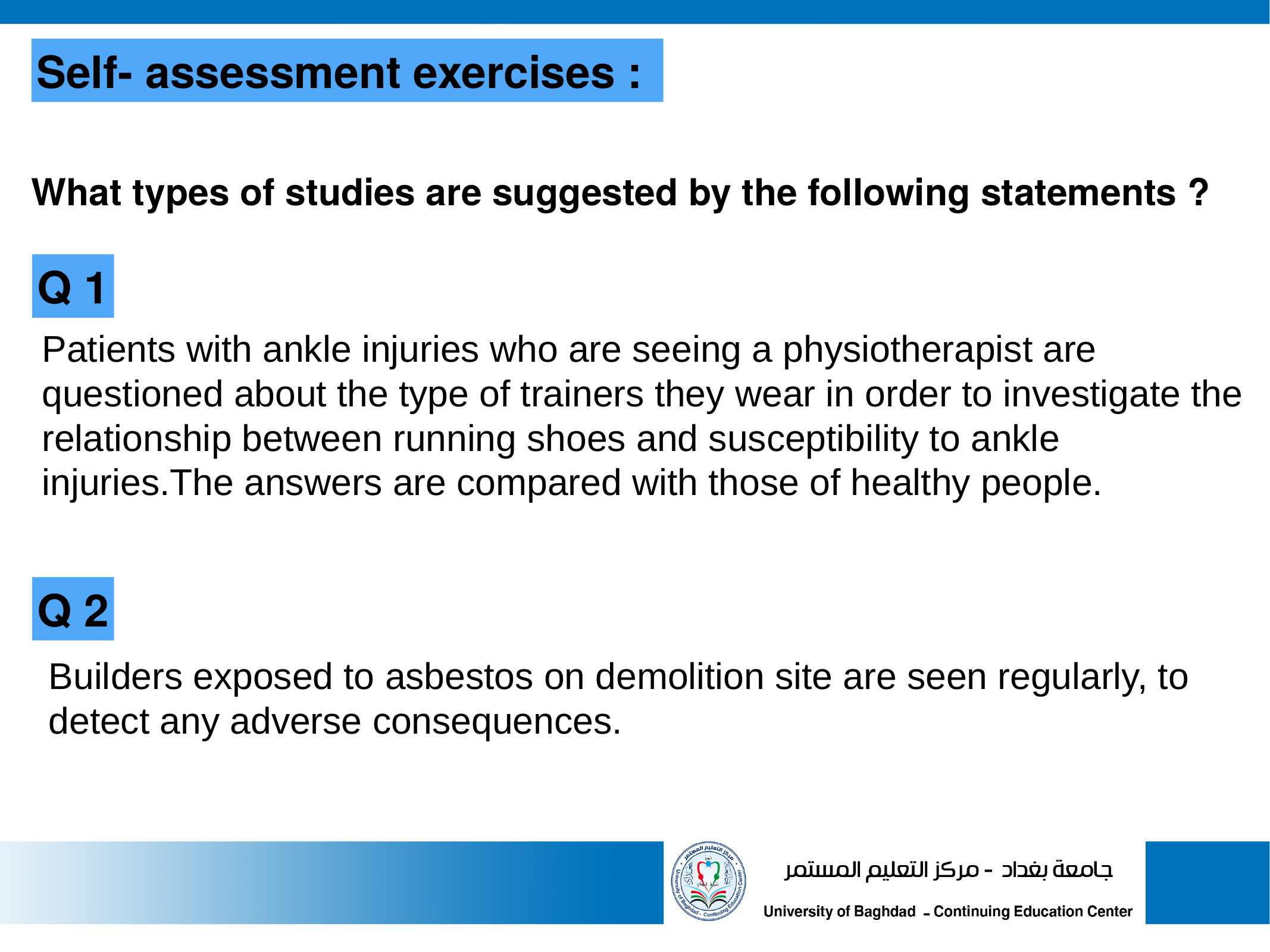

Self- assessment exercises :
What types of studies are suggested by the following statements ?
Q 1
Patients with ankle injuries who are seeing a physiotherapist are questioned about the type of trainers they wear in order to investigate the relationship between running shoes and susceptibility to ankle injuries.The answers are compared with those of healthy people.
Q 2
Builders exposed to asbestos on demolition site are seen regularly, to detect any adverse consequences.